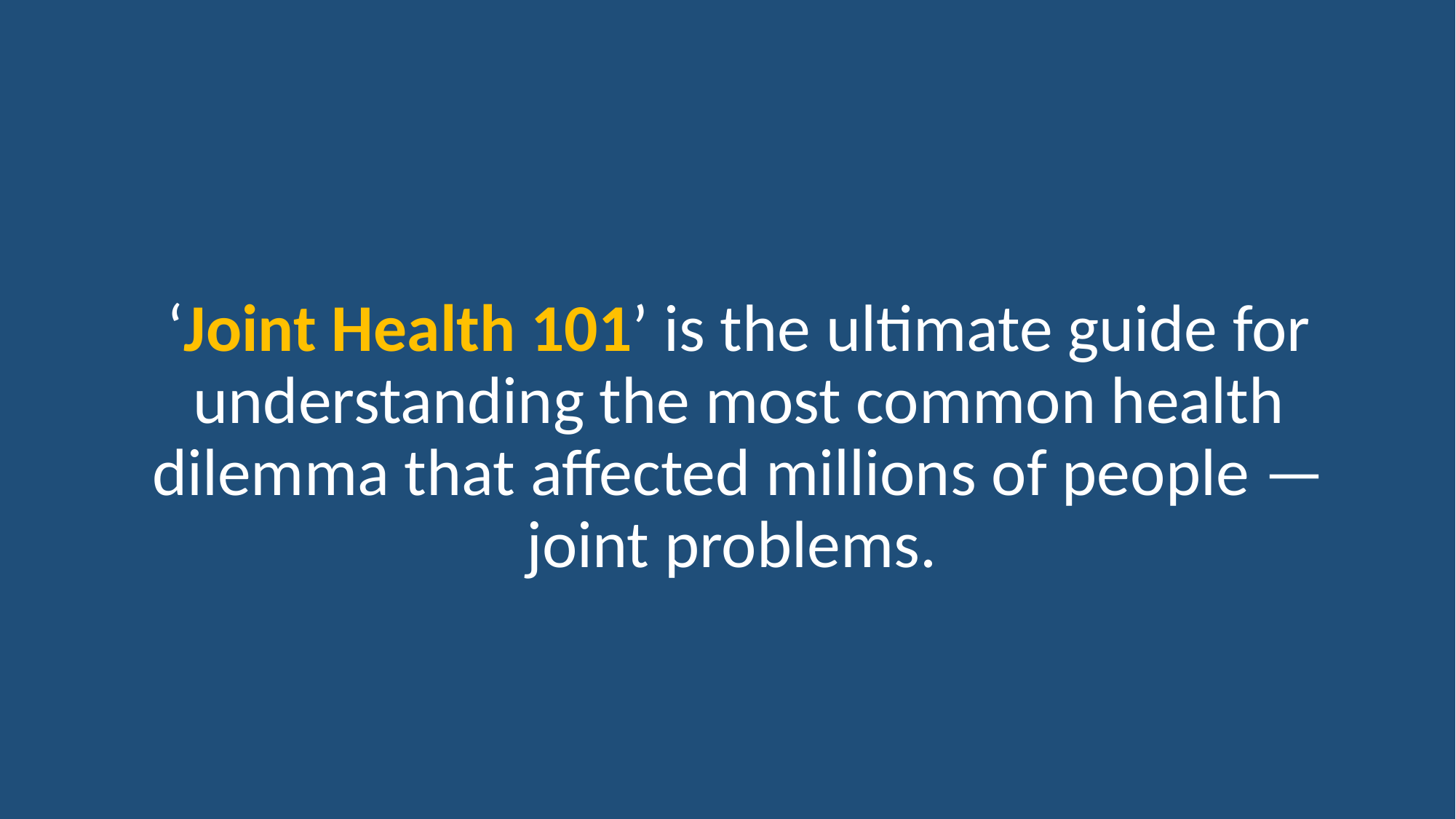

‘Joint Health 101’ is the ultimate guide for understanding the most common health dilemma that affected millions of people — joint problems.